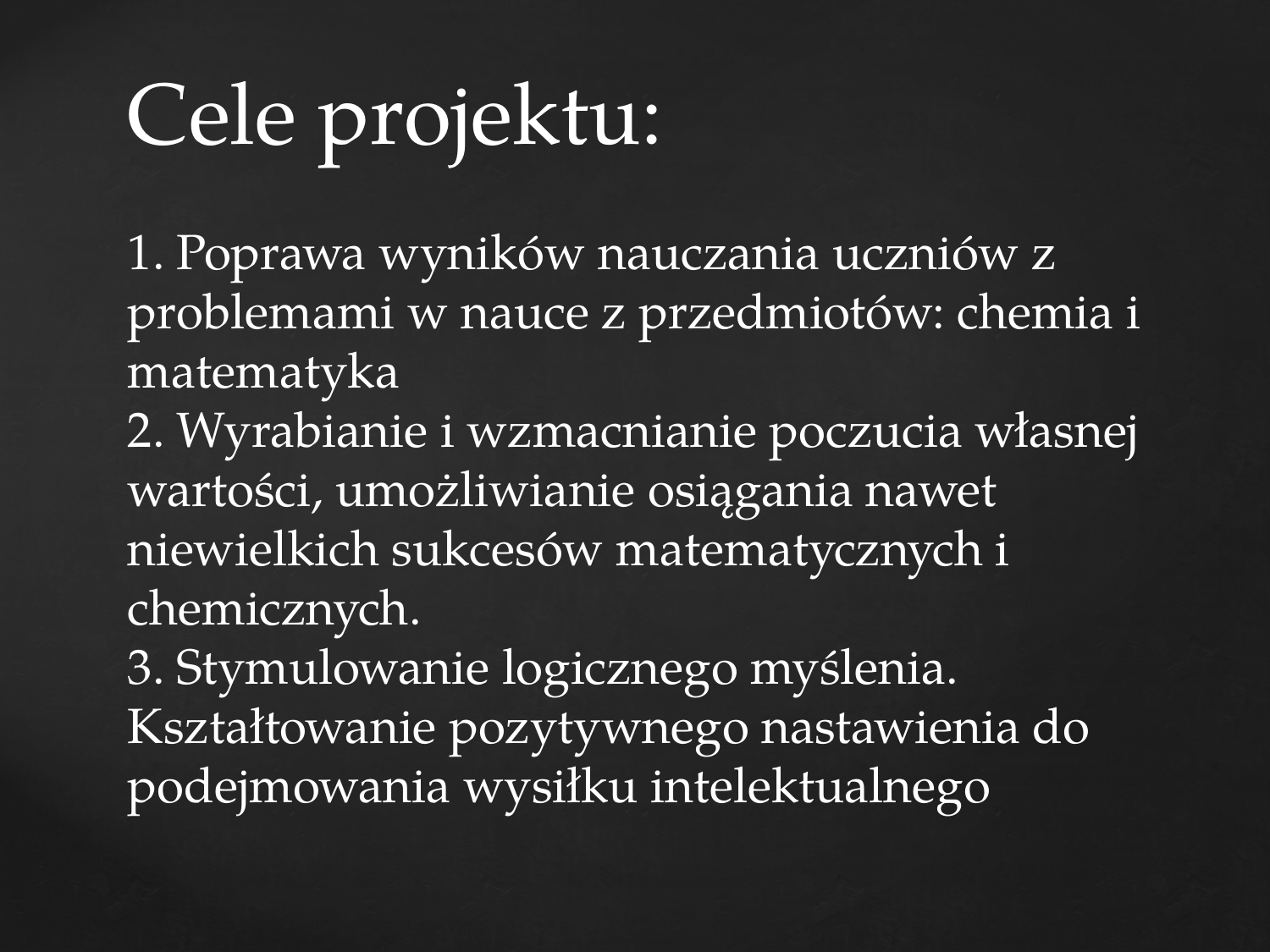

# Cele projektu: 1. Poprawa wyników nauczania uczniów z problemami w nauce z przedmiotów: chemia i matematyka 2. Wyrabianie i wzmacnianie poczucia własnej wartości, umożliwianie osiągania nawet niewielkich sukcesów matematycznych i chemicznych. 3. Stymulowanie logicznego myślenia. Kształtowanie pozytywnego nastawienia do podejmowania wysiłku intelektualnego